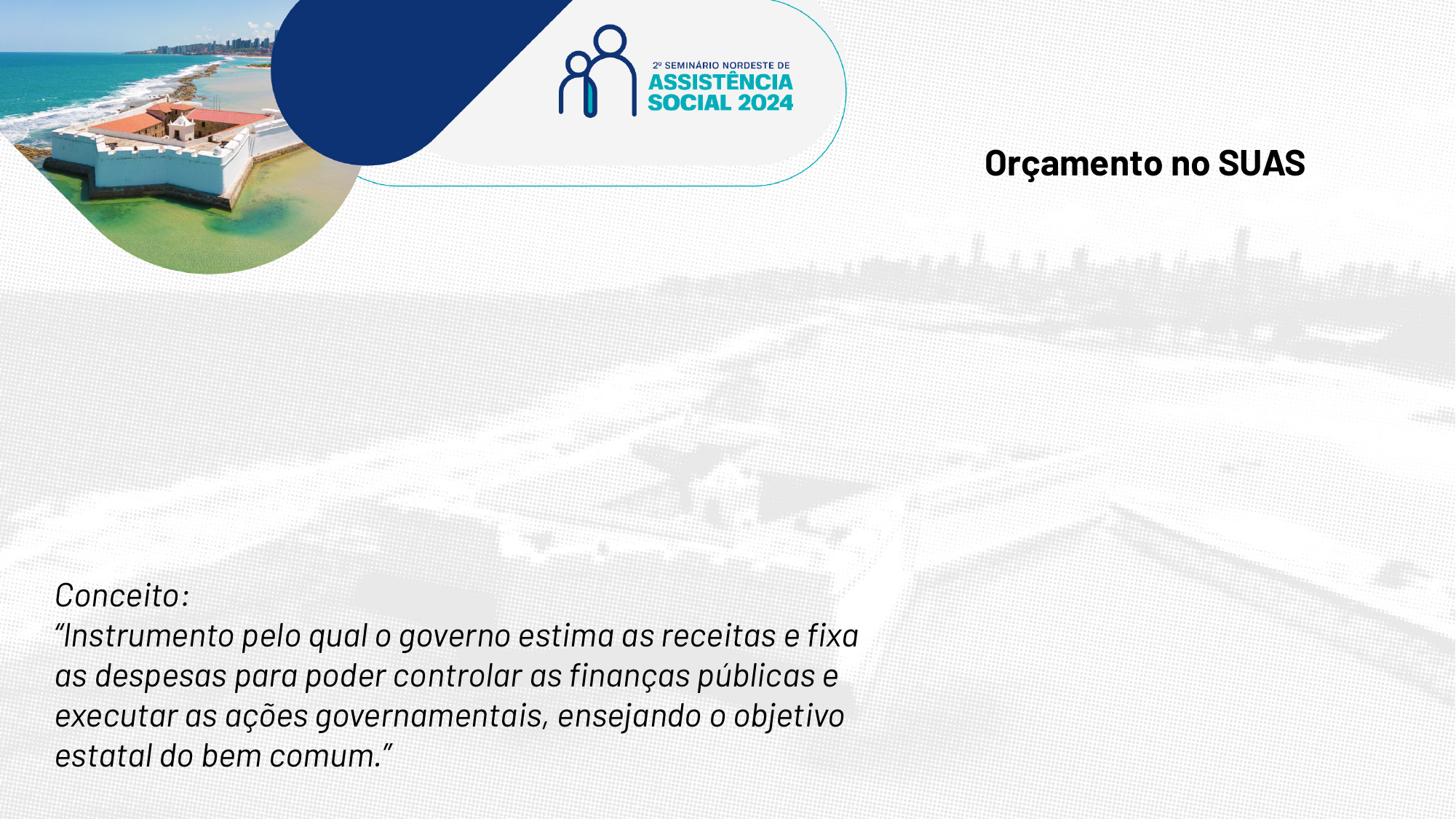

Orçamento no SUAS
Conceito:
“Instrumento pelo qual o governo estima as receitas e fixa as despesas para poder controlar as finanças públicas e executar as ações governamentais, ensejando o objetivo estatal do bem comum.”